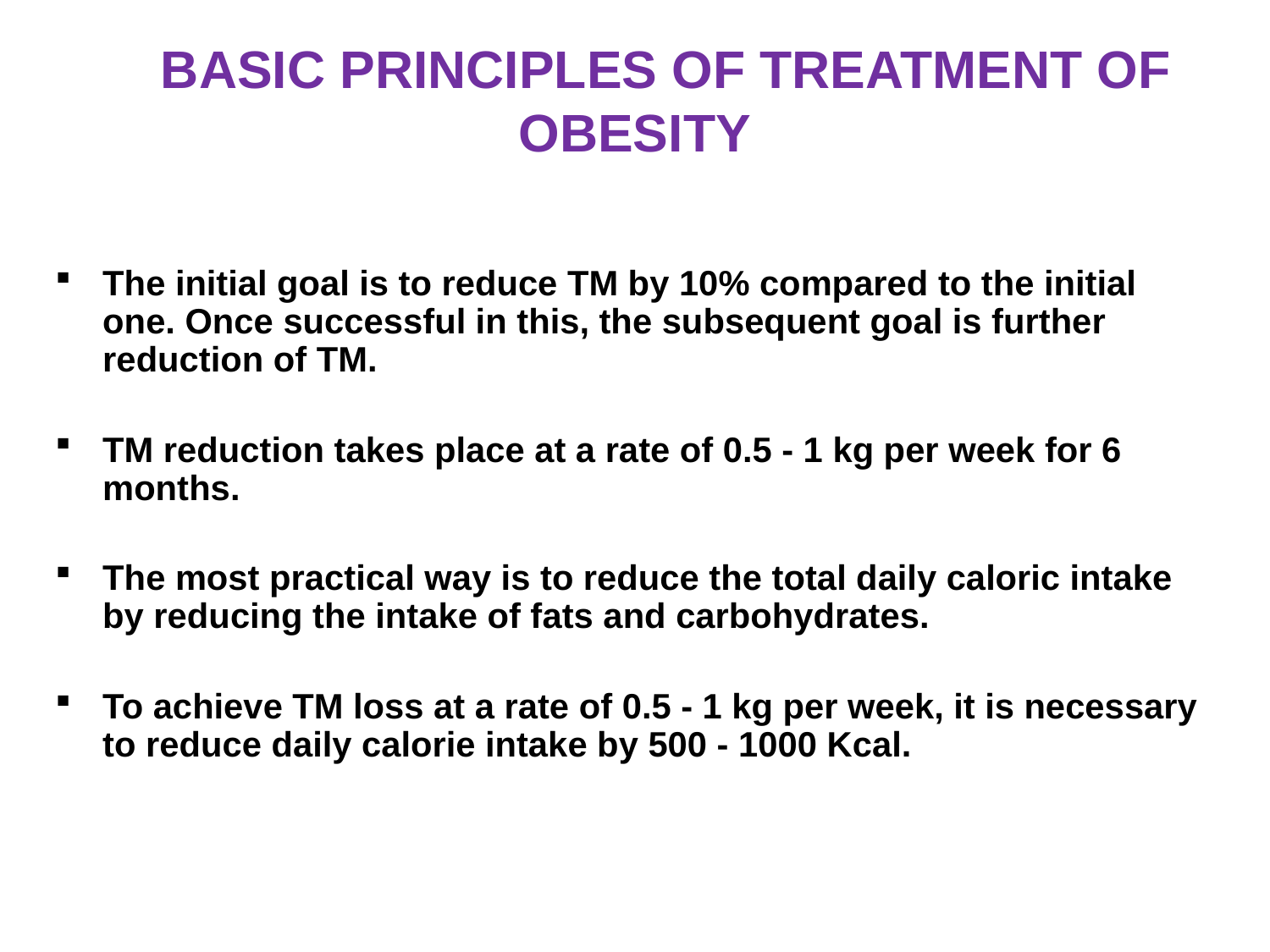

# BASIC PRINCIPLES OF TREATMENT OF OBESITY

The initial goal is to reduce TM by 10% compared to the initial one. Once successful in this, the subsequent goal is further reduction of TM.

TM reduction takes place at a rate of 0.5 - 1 kg per week for 6 months.

The most practical way is to reduce the total daily caloric intake by reducing the intake of fats and carbohydrates.

To achieve TM loss at a rate of 0.5 - 1 kg per week, it is necessary to reduce daily calorie intake by 500 - 1000 Kcal.